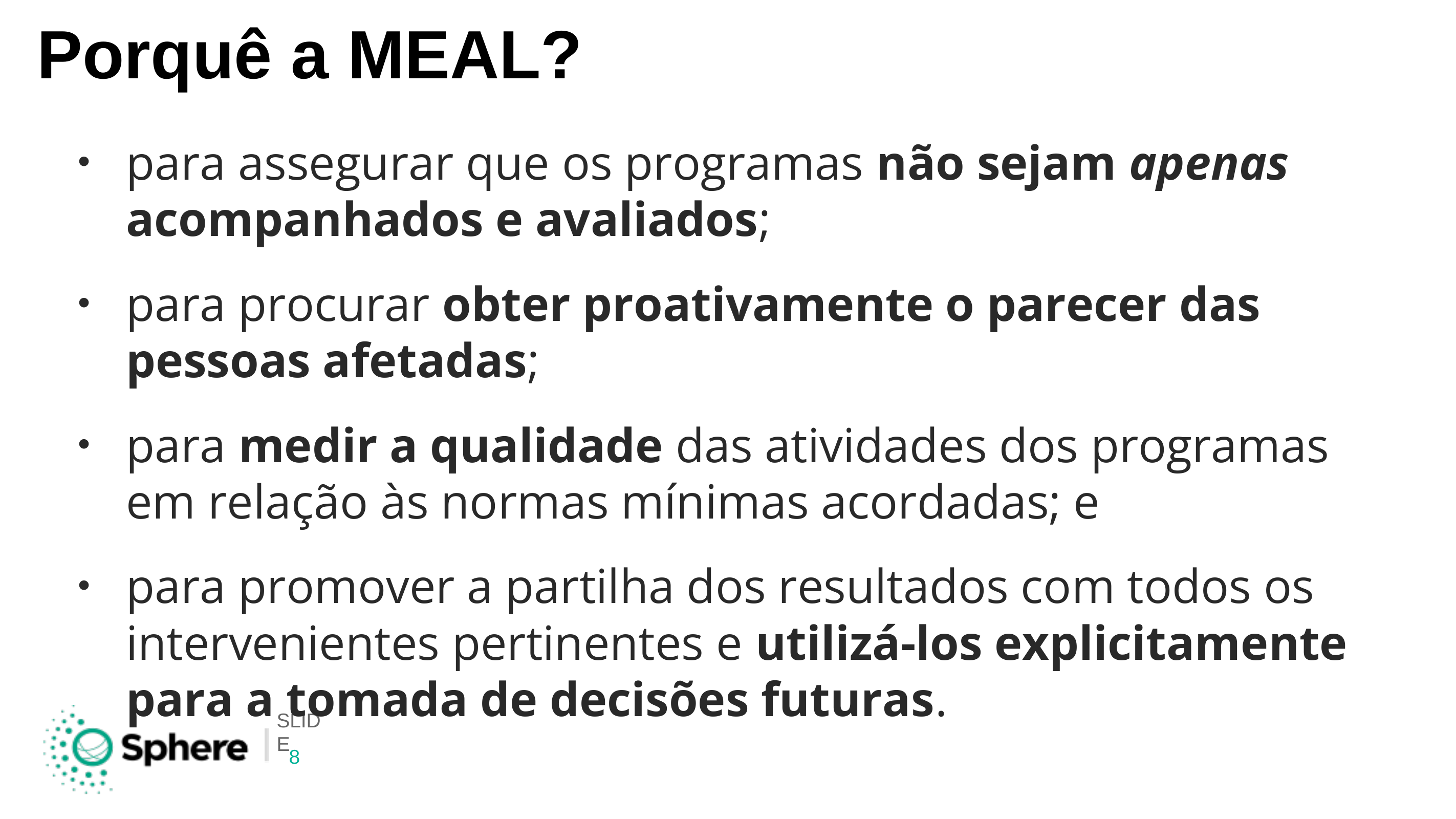

# Porquê a MEAL?
para assegurar que os programas não sejam apenas acompanhados e avaliados;
para procurar obter proativamente o parecer das pessoas afetadas;
para medir a qualidade das atividades dos programas em relação às normas mínimas acordadas; e
para promover a partilha dos resultados com todos os intervenientes pertinentes e utilizá-los explicitamente para a tomada de decisões futuras.
8